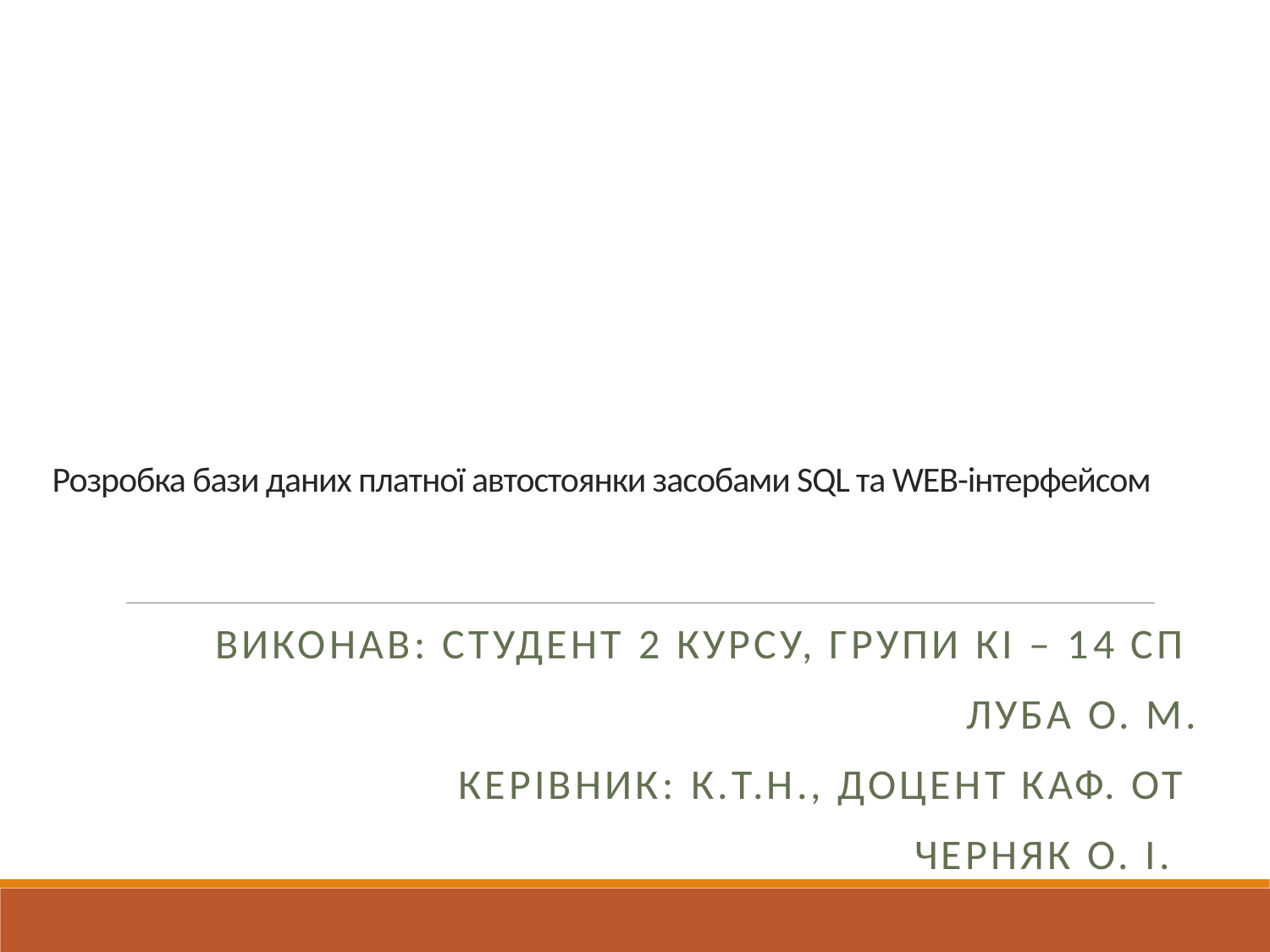

# Розробка бази даних платної автостоянки засобами SQL та WEB-інтерфейсом
Виконав: студент 2 курсу, групи КІ – 14 сп
Луба О. М.
Керівник: к.т.н., доцент каф. ОТ
ЧЕРНЯК О. І.